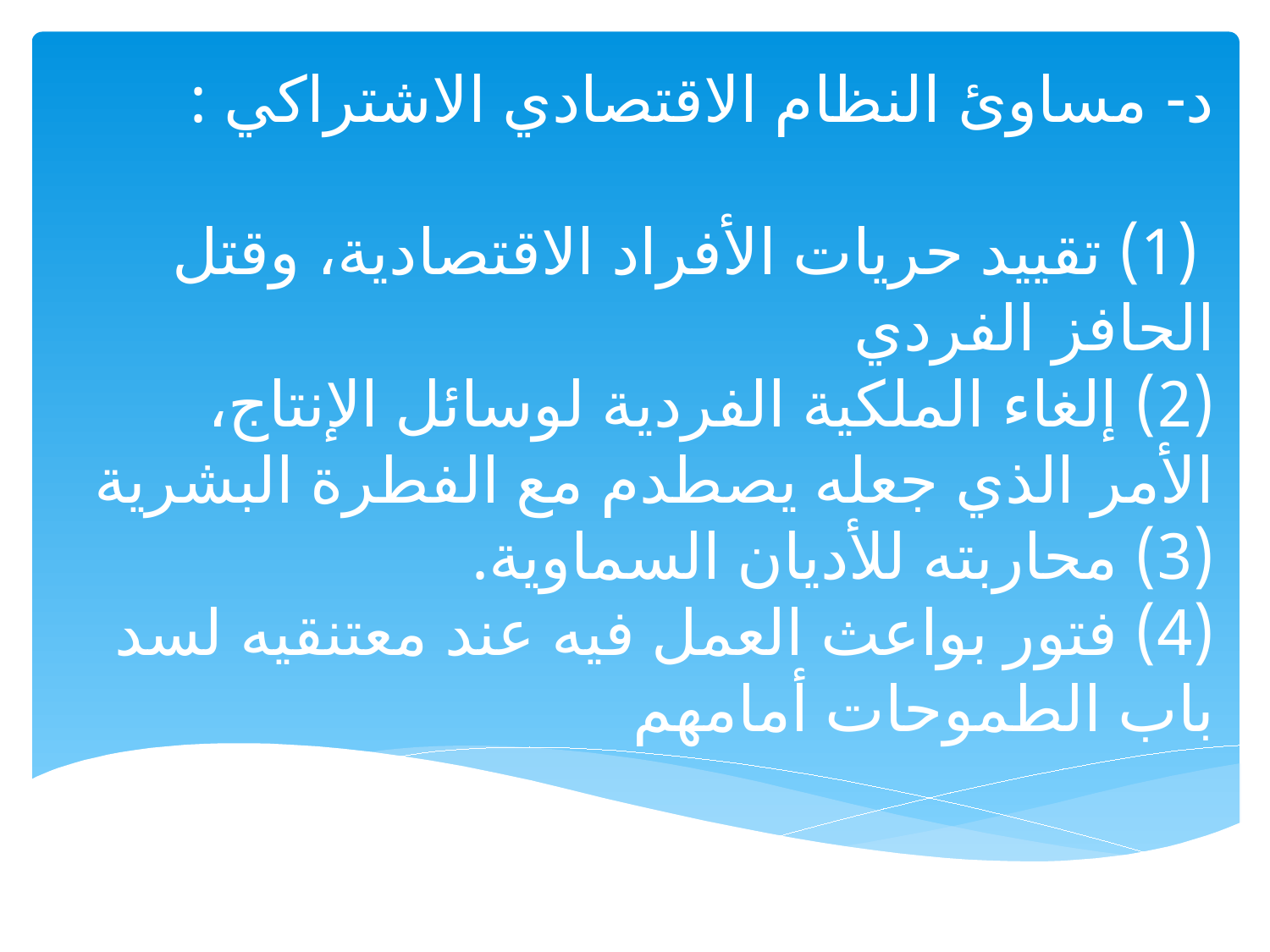

د- مساوئ النظام الاقتصادي الاشتراكي :
 (1) تقييد حريات الأفراد الاقتصادية، وقتل الحافز الفردي
(2) إلغاء الملكية الفردية لوسائل الإنتاج، الأمر الذي جعله يصطدم مع الفطرة البشرية
(3) محاربته للأديان السماوية.
(4) فتور بواعث العمل فيه عند معتنقيه لسد باب الطموحات أمامهم
#